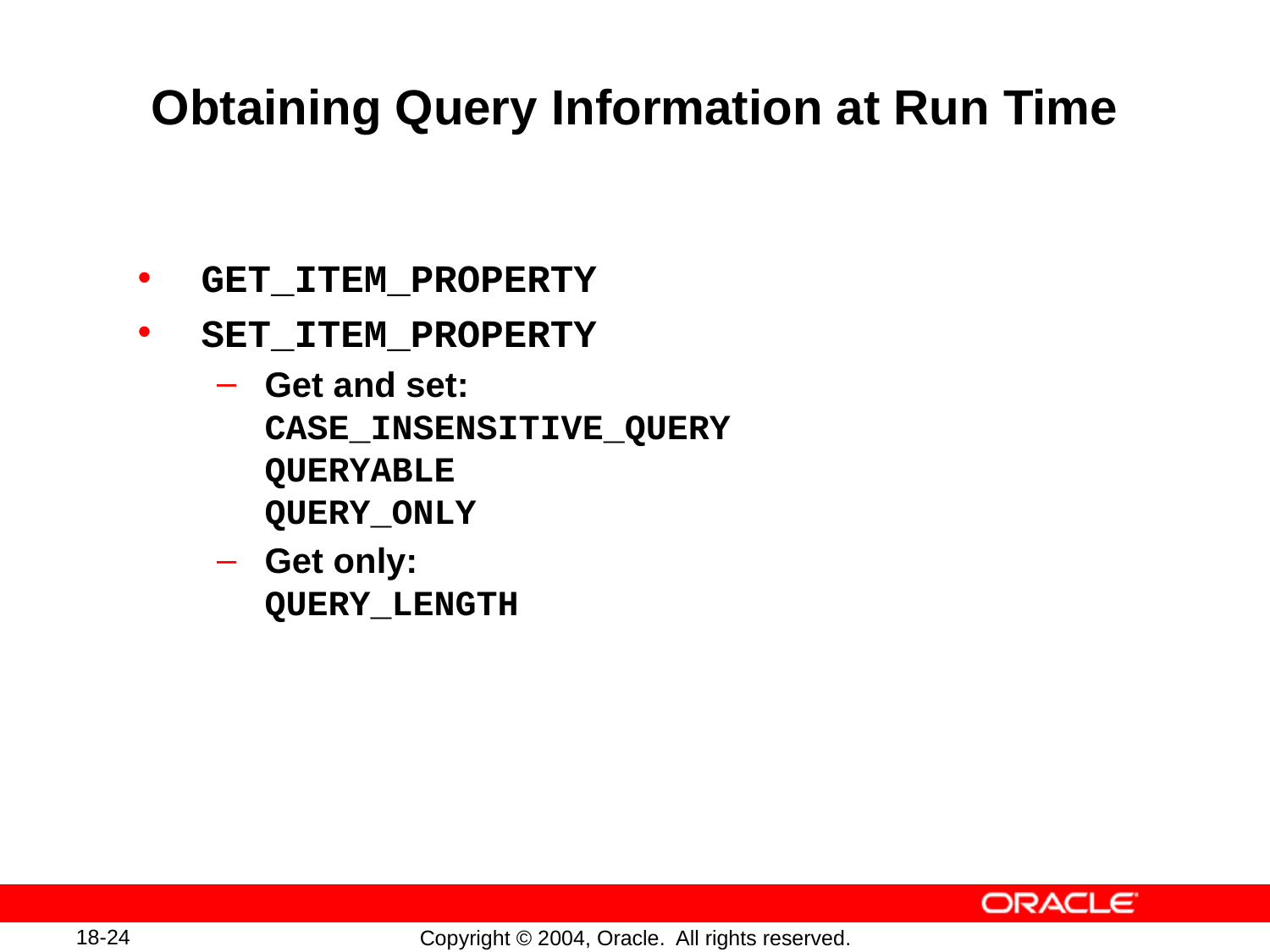

# Obtaining Query Information at Run Time
GET_ITEM_PROPERTY
SET_ITEM_PROPERTY
Get and set:
CASE_INSENSITIVE_QUERY
QUERYABLE
QUERY_ONLY
Get only:
QUERY_LENGTH